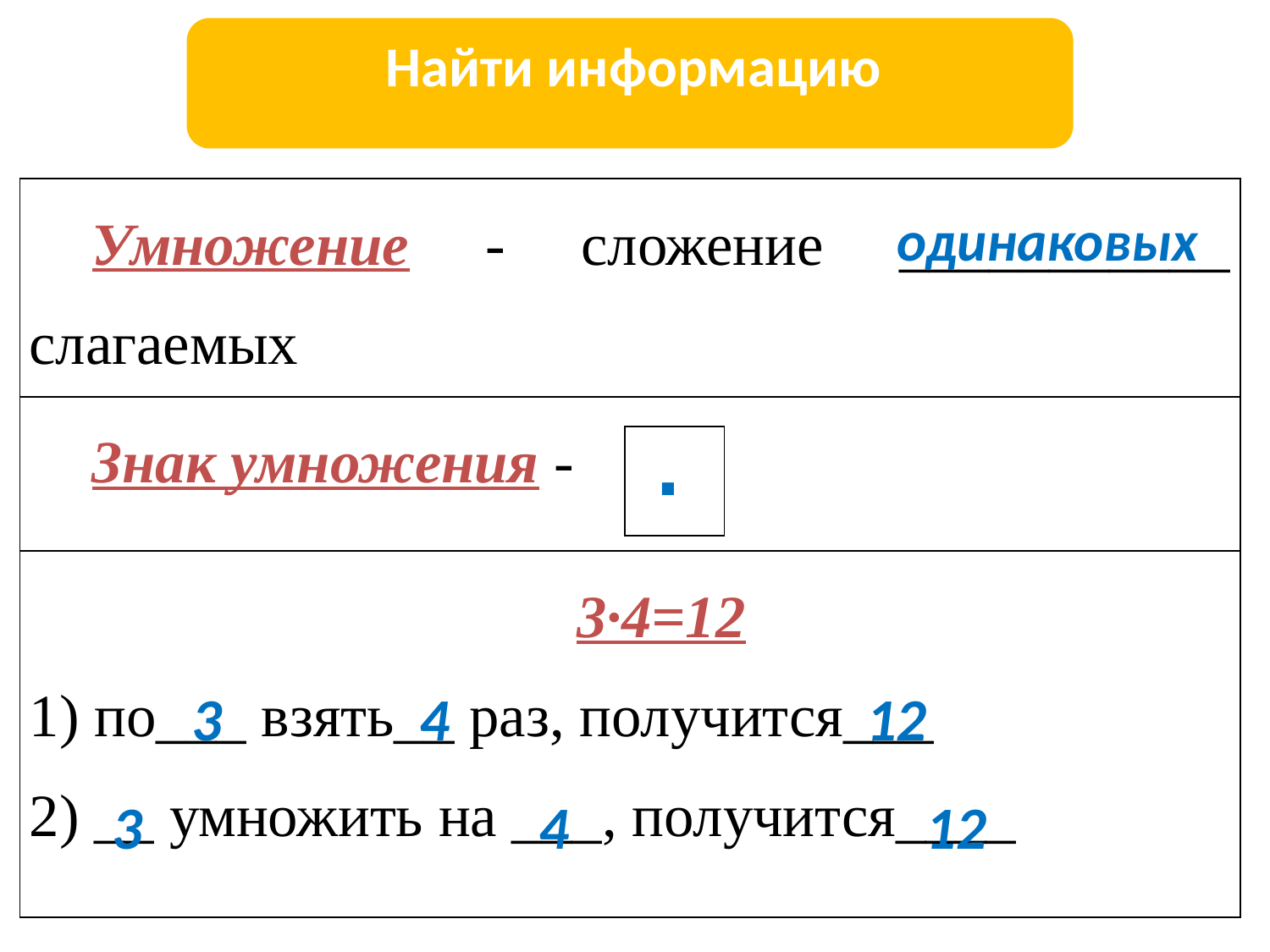

Найти информацию

| Умножение - сложение \_\_\_\_\_\_\_\_\_\_\_ слагаемых |
| --- |
| Знак умножения - |
| 3∙4=12 по\_\_\_ взять\_\_ раз, получится\_\_\_ \_\_ умножить на \_\_\_, получится\_\_\_\_ |
одинаковых
 ∙
3
4
12
3
4
12